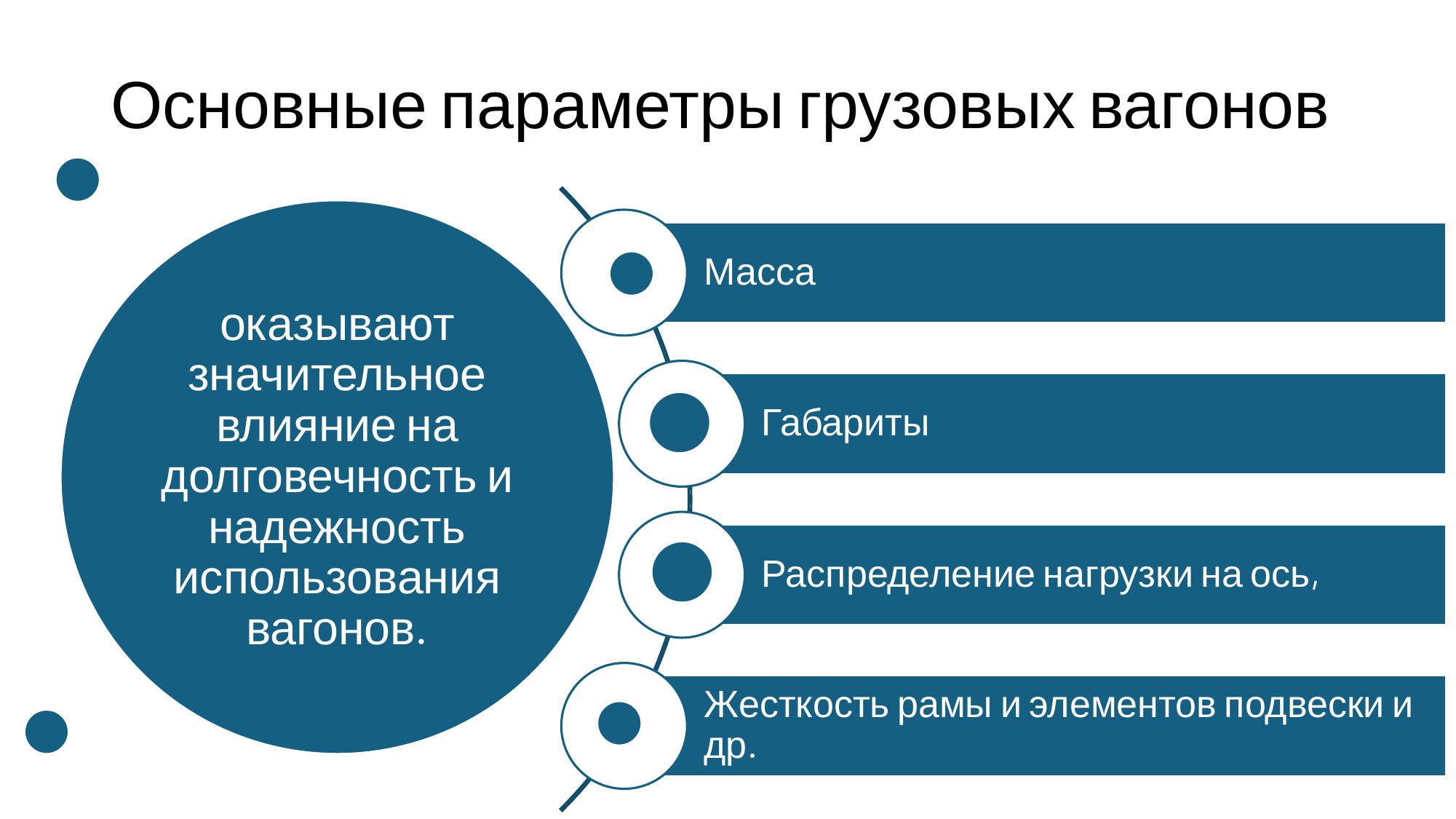

# Основные параметры грузовых вагонов
оказывают значительное влияние на долговечность и надежность использования вагонов.
Масса
Габариты
Распределение нагрузки на ось,
Жесткость рамы и элементов подвески и др.